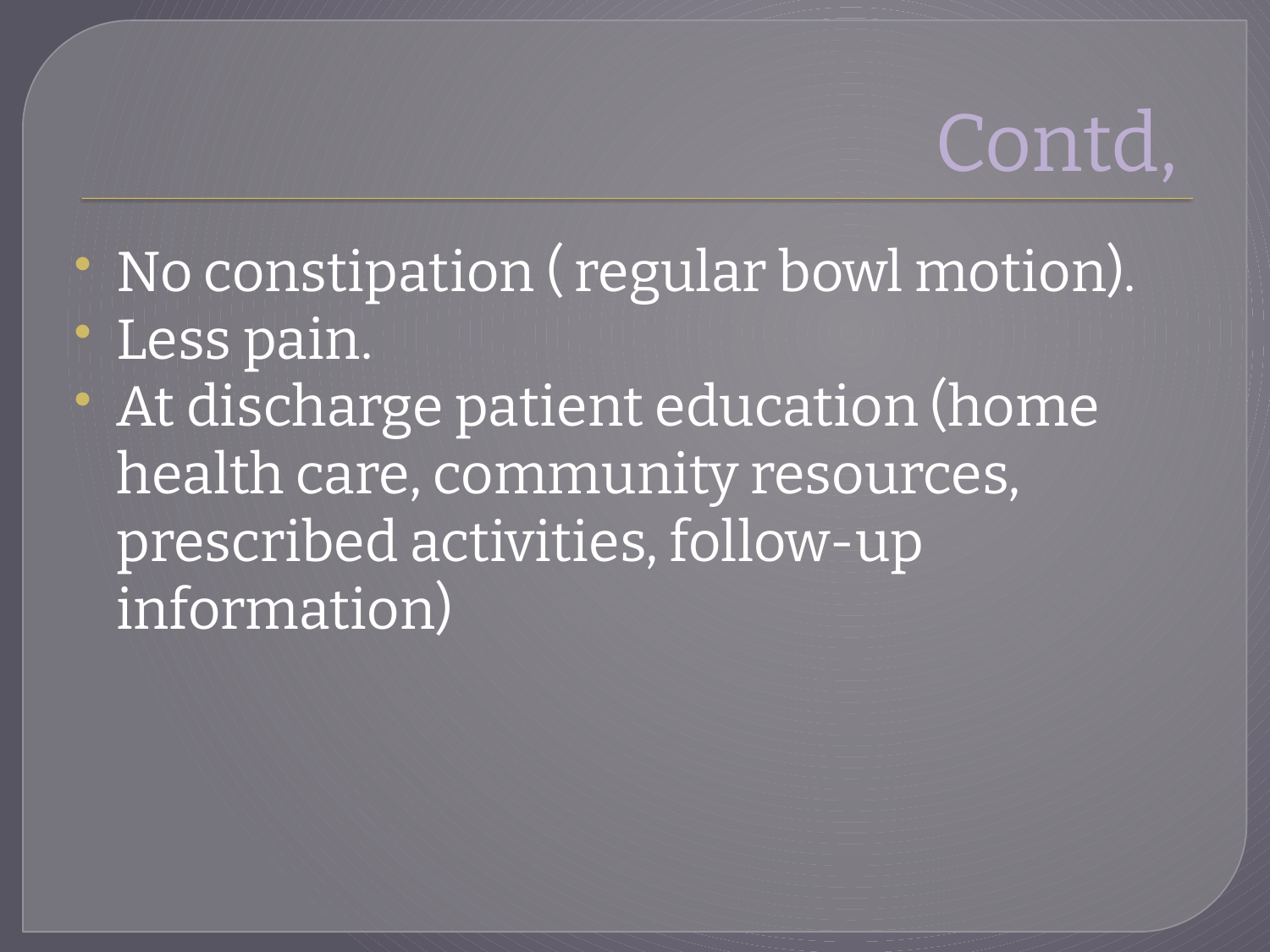

# Contd,
No constipation ( regular bowl motion).
Less pain.
At discharge patient education (home health care, community resources, prescribed activities, follow-up information)